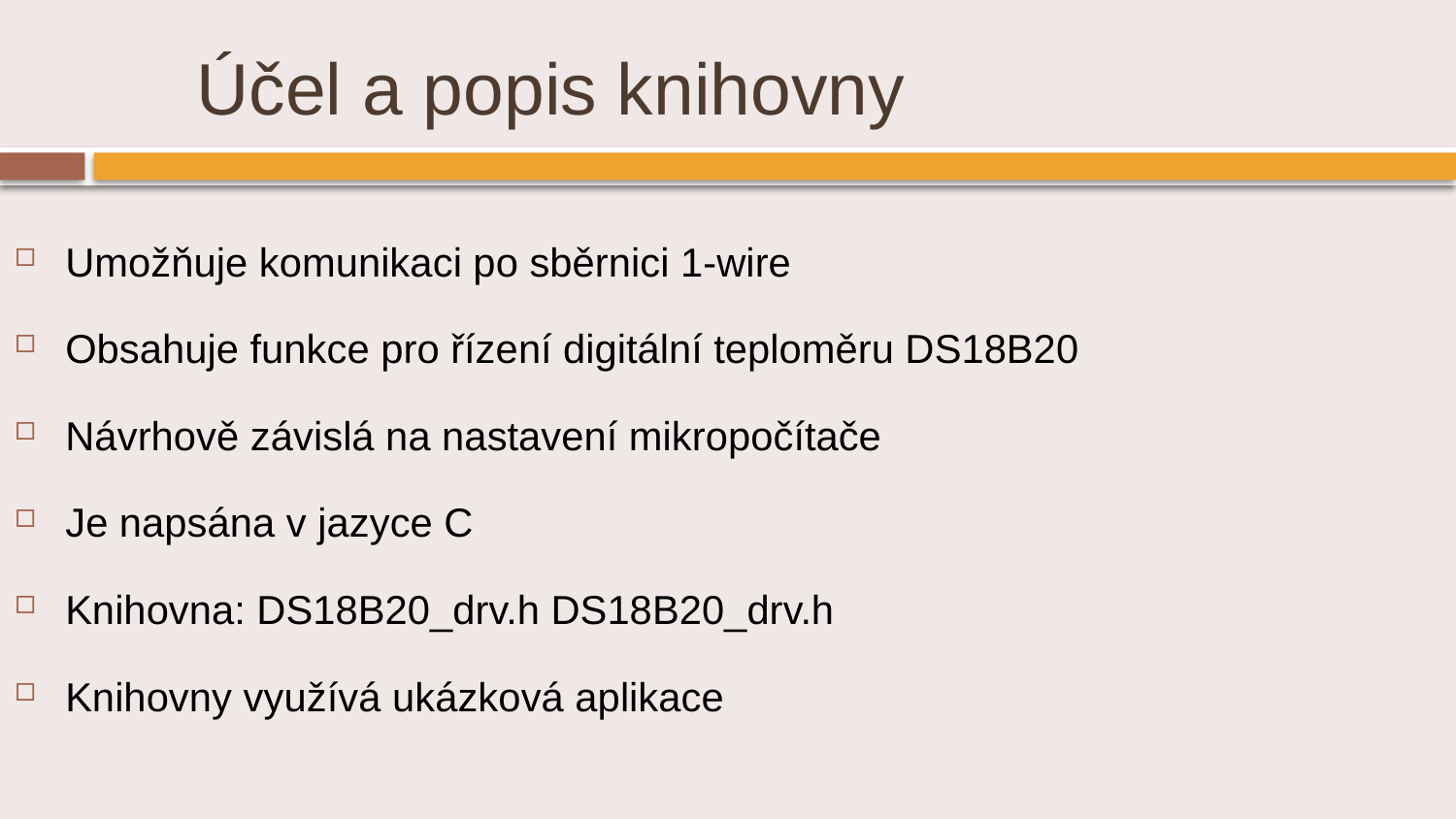

# Účel a popis knihovny
Umožňuje komunikaci po sběrnici 1-wire
Obsahuje funkce pro řízení digitální teploměru DS18B20
Návrhově závislá na nastavení mikropočítače
Je napsána v jazyce C
Knihovna: DS18B20_drv.h DS18B20_drv.h
Knihovny využívá ukázková aplikace